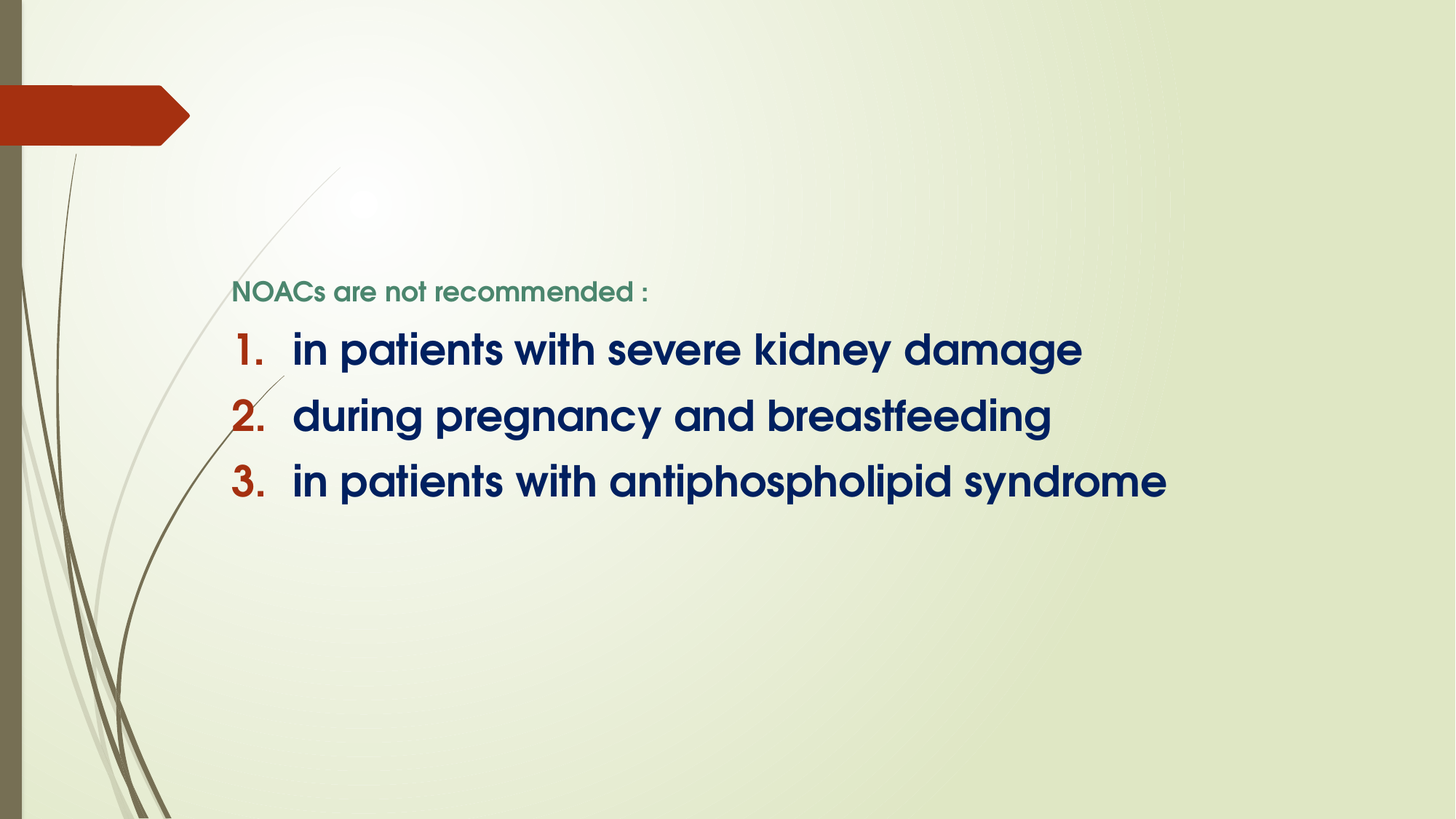

NOACs are not recommended :
in patients with severe kidney damage
during pregnancy and breastfeeding
in patients with antiphospholipid syndrome